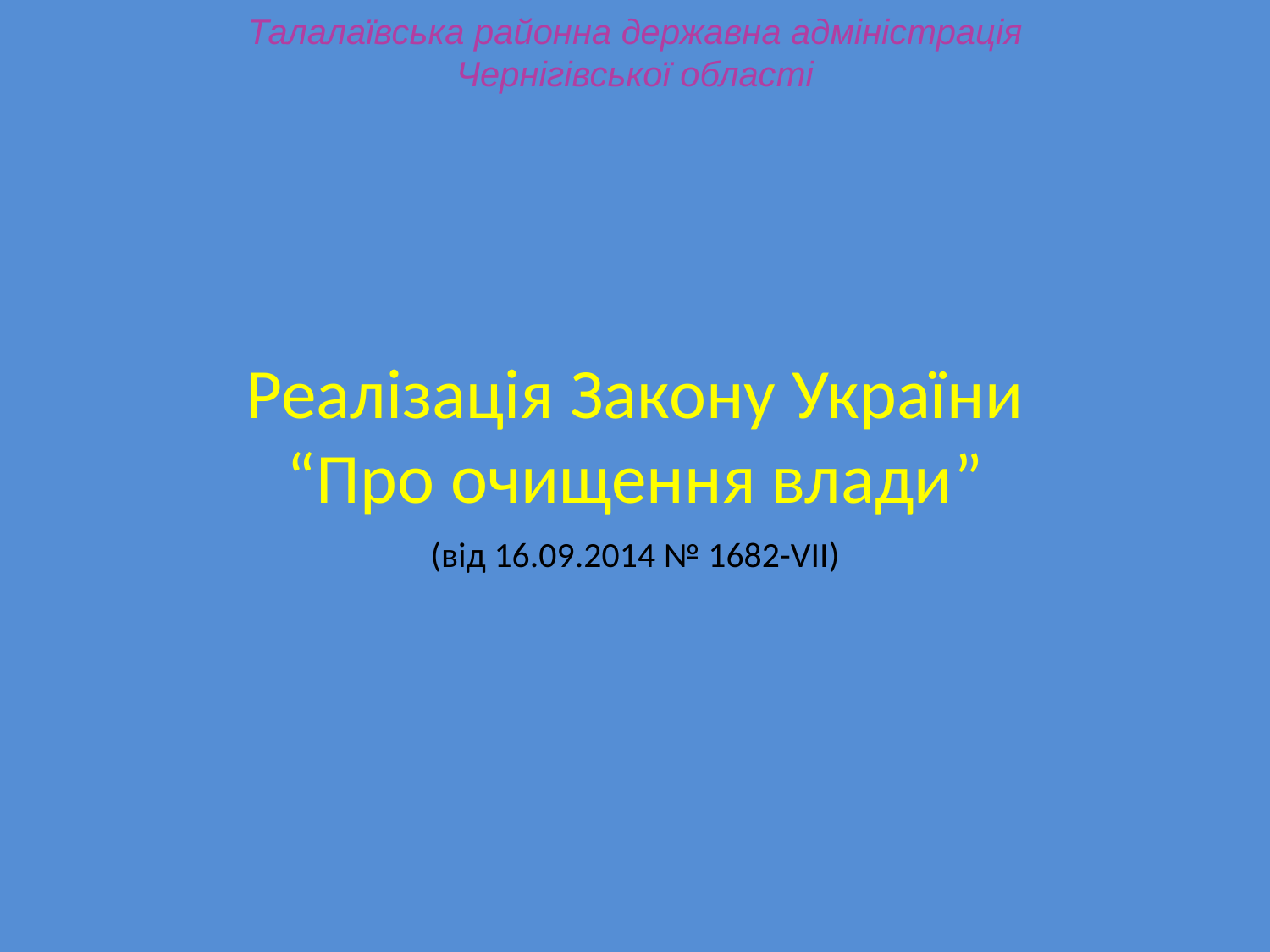

# Талалаївська районна державна адміністрація Чернігівської області Реалізація Закону України “Про очищення влади”
(від 16.09.2014 № 1682-VII)